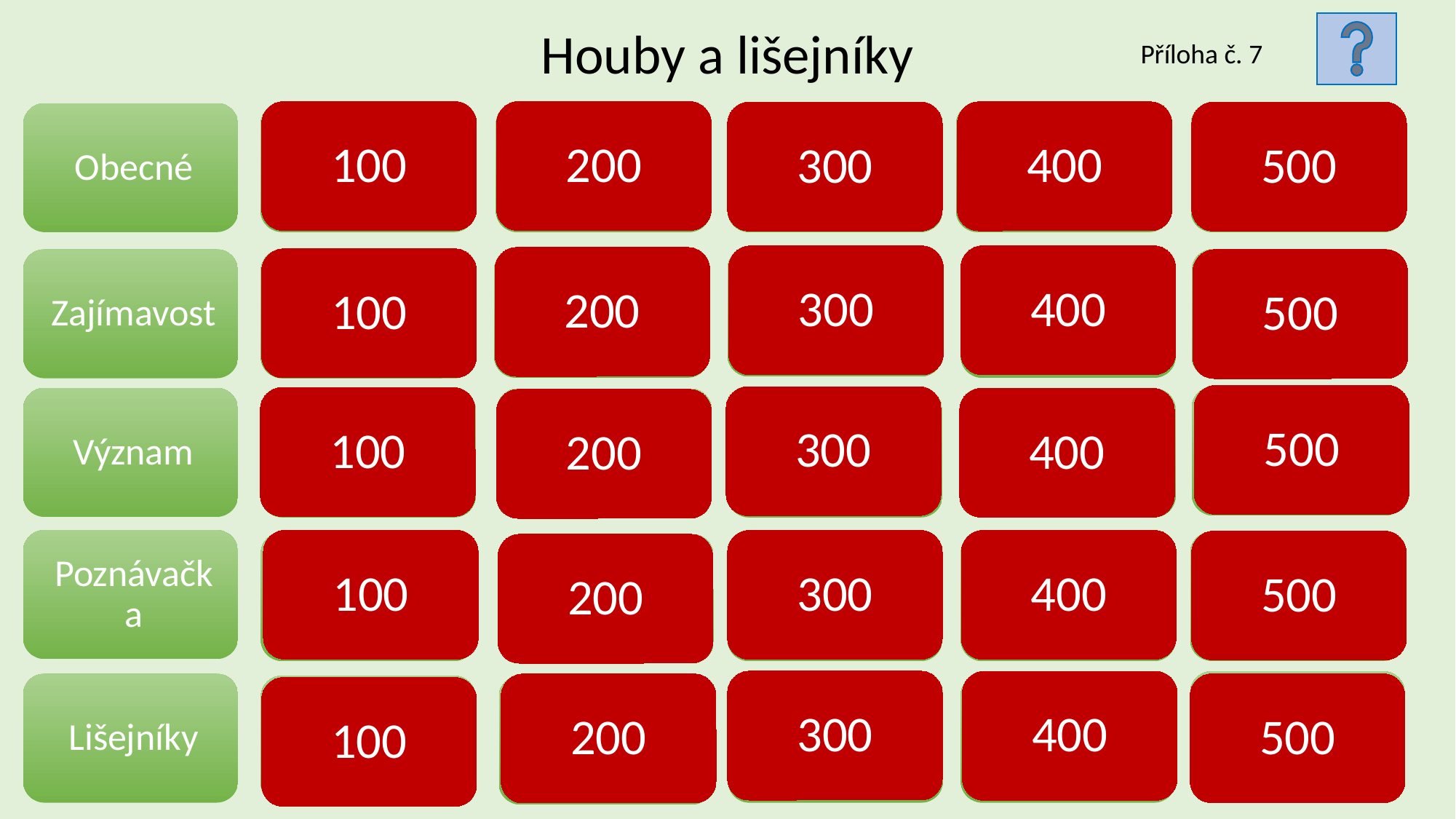

# Houby a lišejníky

Příloha č. 7
100
200
300
500
400
Obecné
Zajímavost
Význam
Lišejníky
Poznávačka
100

200

100

400

300

500

400

300

200

300

100

200

400

500

500

500

300

500

100

400

300

400

200

100

200

100

300

400

500

500

400

100

300

200

200

300

400

500

500

400

300

200

100

200

100